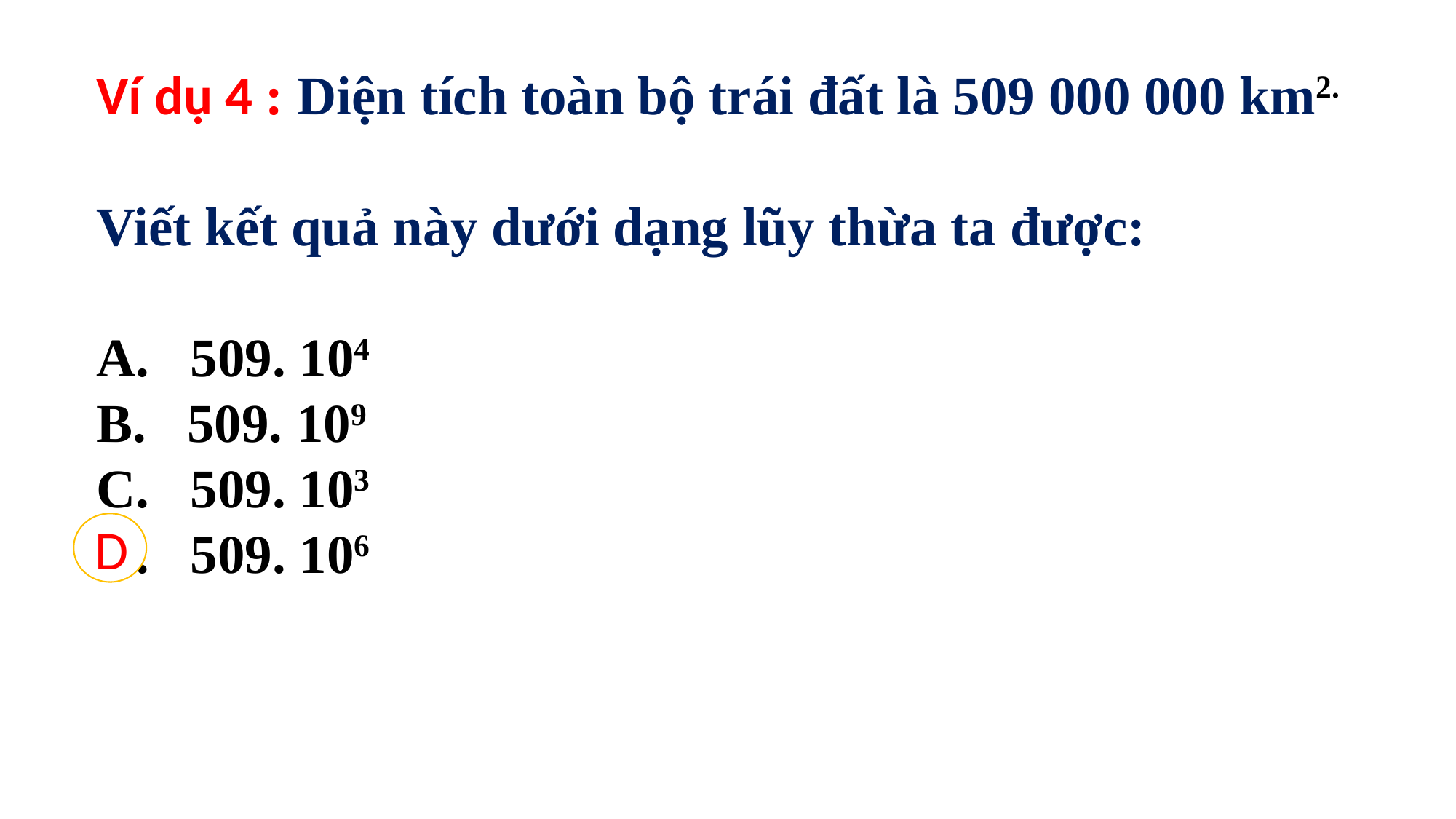

Ví dụ 4 : Diện tích toàn bộ trái đất là 509 000 000 km2.

Viết kết quả này dưới dạng lũy thừa ta được:

   509. 104
   509. 109
   509. 103
   509. 106

D